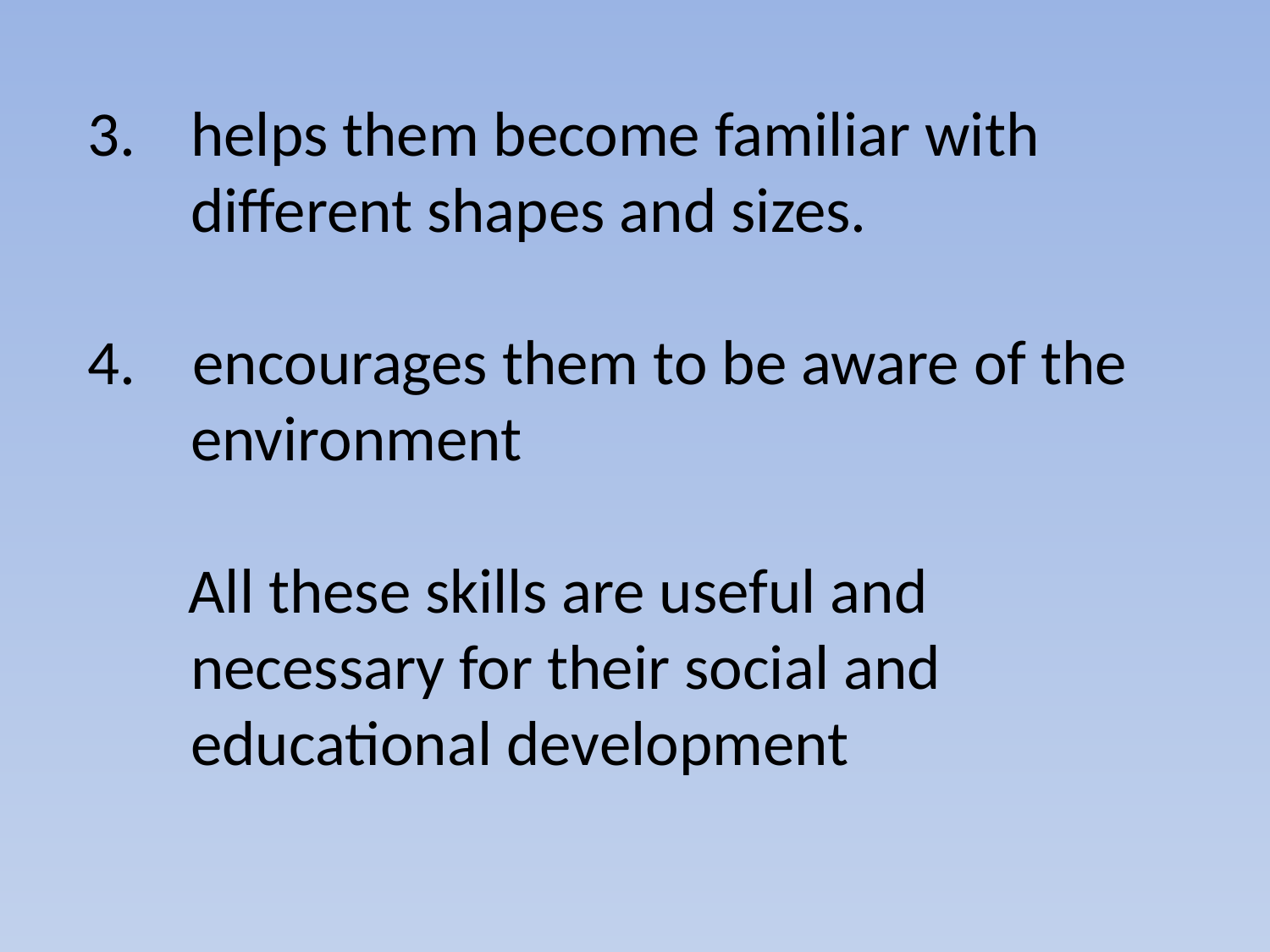

helps them become familiar with different shapes and sizes.

4.    encourages them to be aware of the environment

       All these skills are useful and necessary for their social and educational development